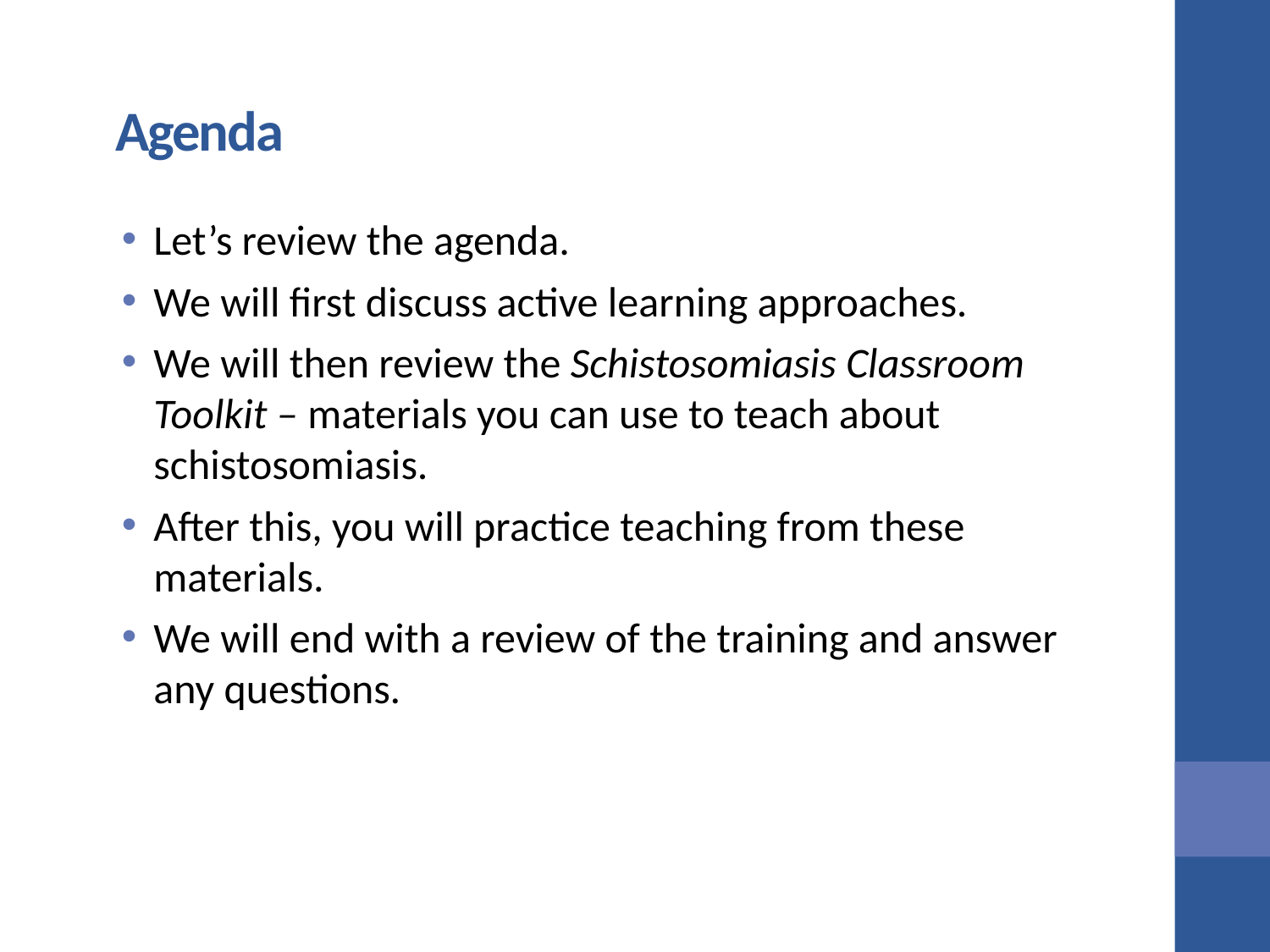

# Agenda
Let’s review the agenda.
We will first discuss active learning approaches.
We will then review the Schistosomiasis Classroom Toolkit – materials you can use to teach about schistosomiasis.
After this, you will practice teaching from these materials.
We will end with a review of the training and answer any questions.